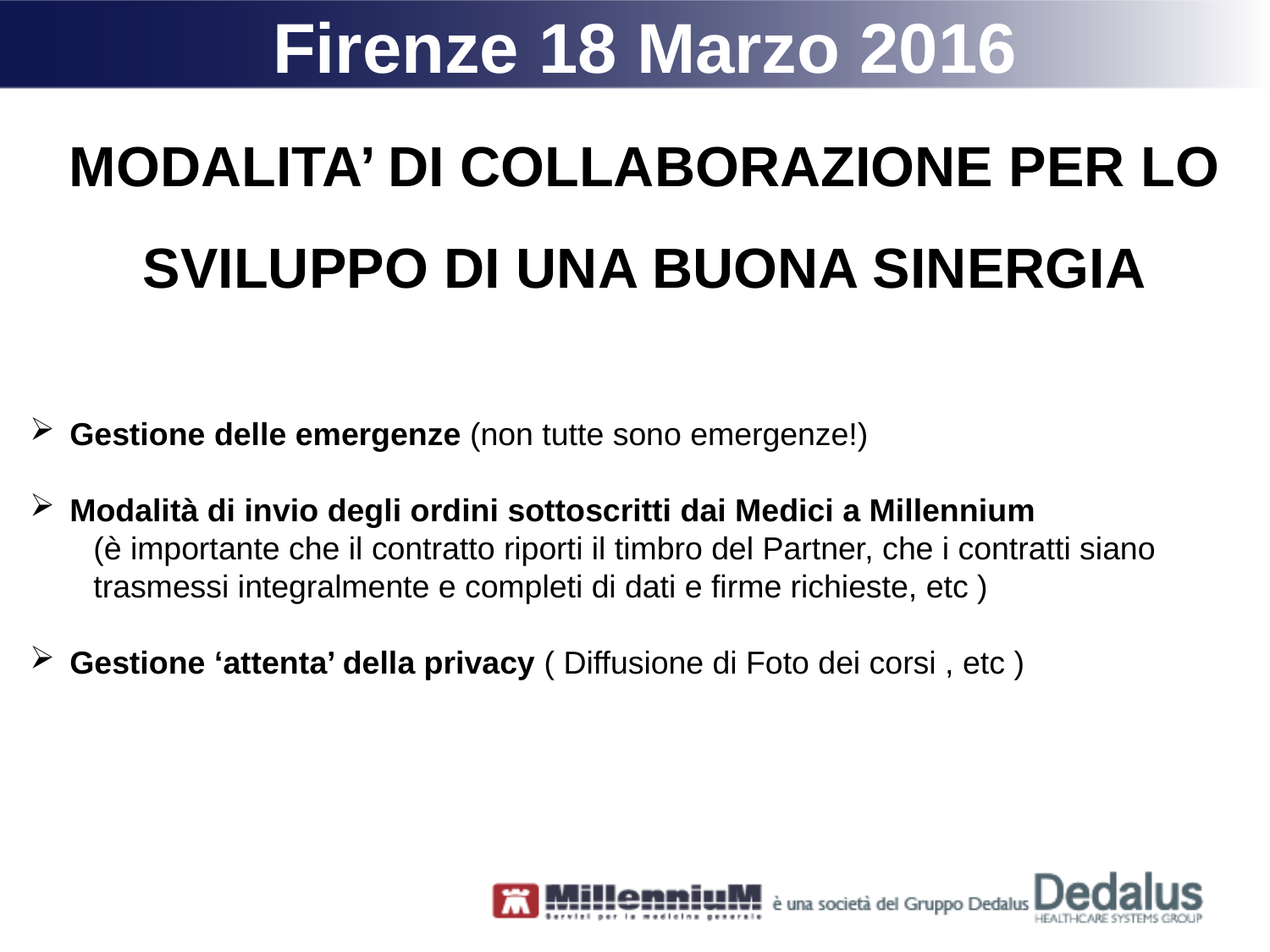

Firenze 18 Marzo 2016

MODALITA’ DI COLLABORAZIONE PER LO SVILUPPO DI UNA BUONA SINERGIA
Gestione delle emergenze (non tutte sono emergenze!)

Modalità di invio degli ordini sottoscritti dai Medici a Millennium
(è importante che il contratto riporti il timbro del Partner, che i contratti siano trasmessi integralmente e completi di dati e firme richieste, etc )

Gestione ‘attenta’ della privacy ( Diffusione di Foto dei corsi , etc )